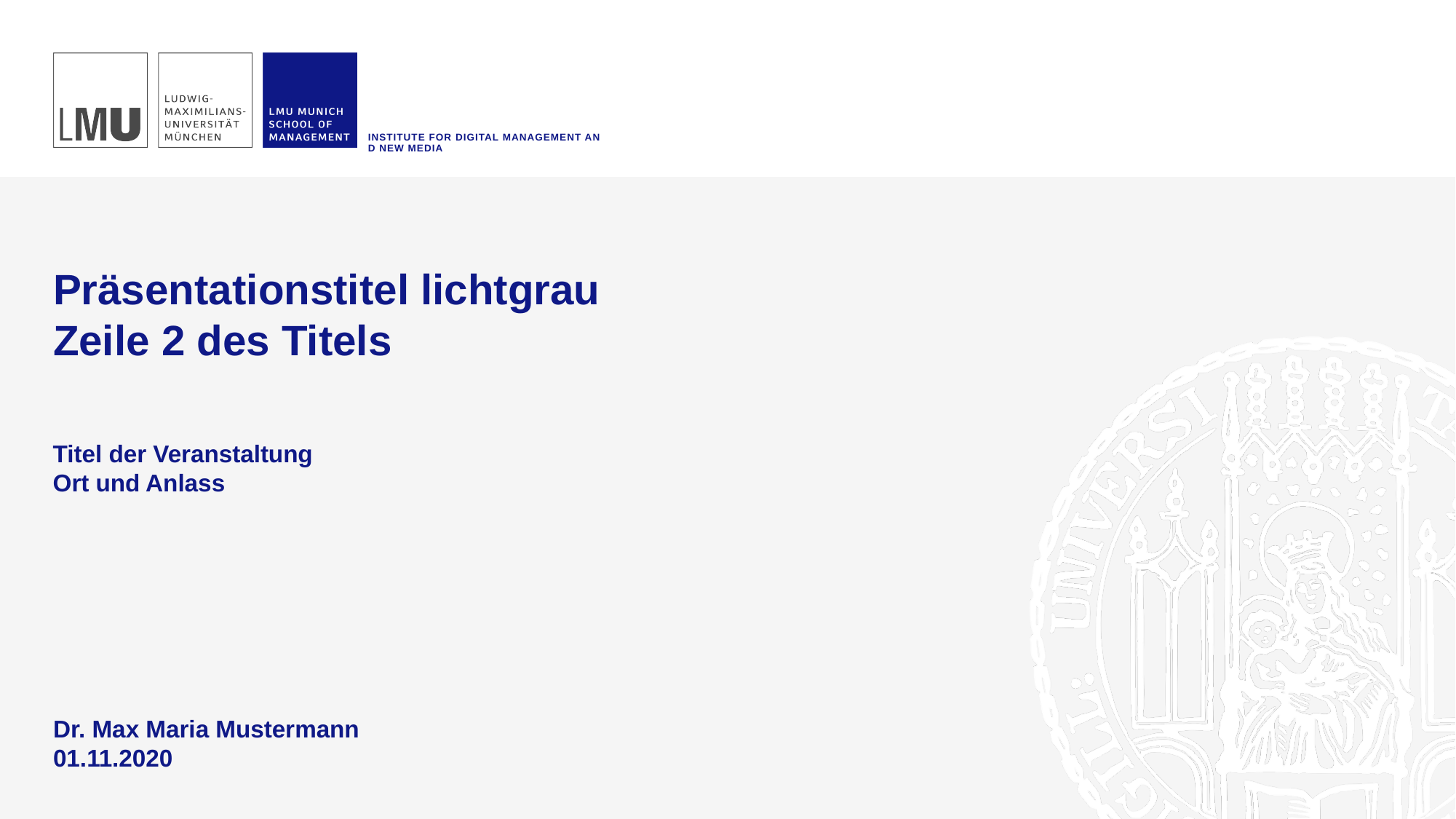

Institute for Digital Management and New Media
Präsentationstitel lichtgrau
Zeile 2 des Titels
Titel der Veranstaltung
Ort und Anlass

Dr. Max Maria Mustermann
01.11.2020